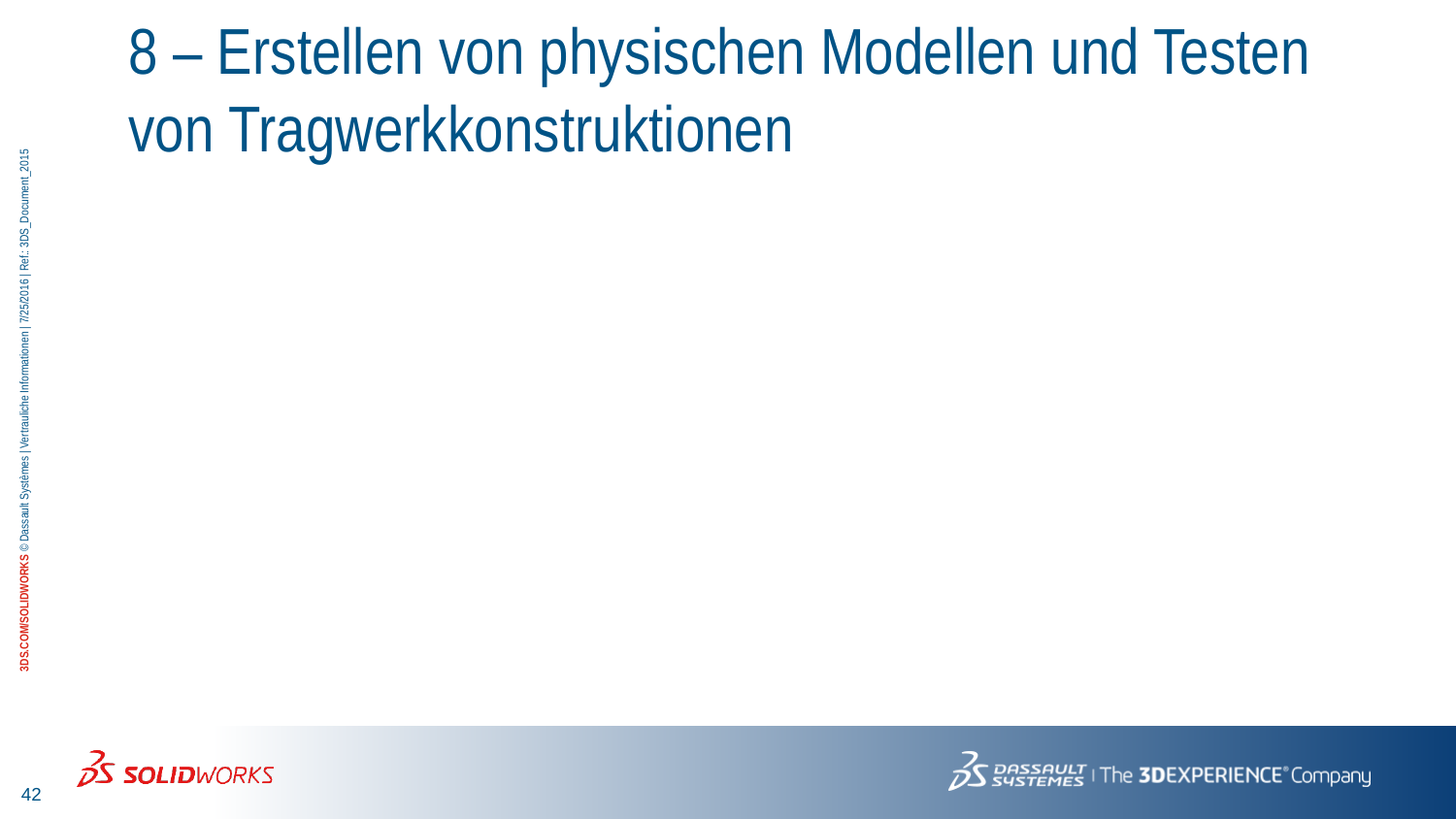

# 8 – Erstellen von physischen Modellen und Testen von Tragwerkkonstruktionen